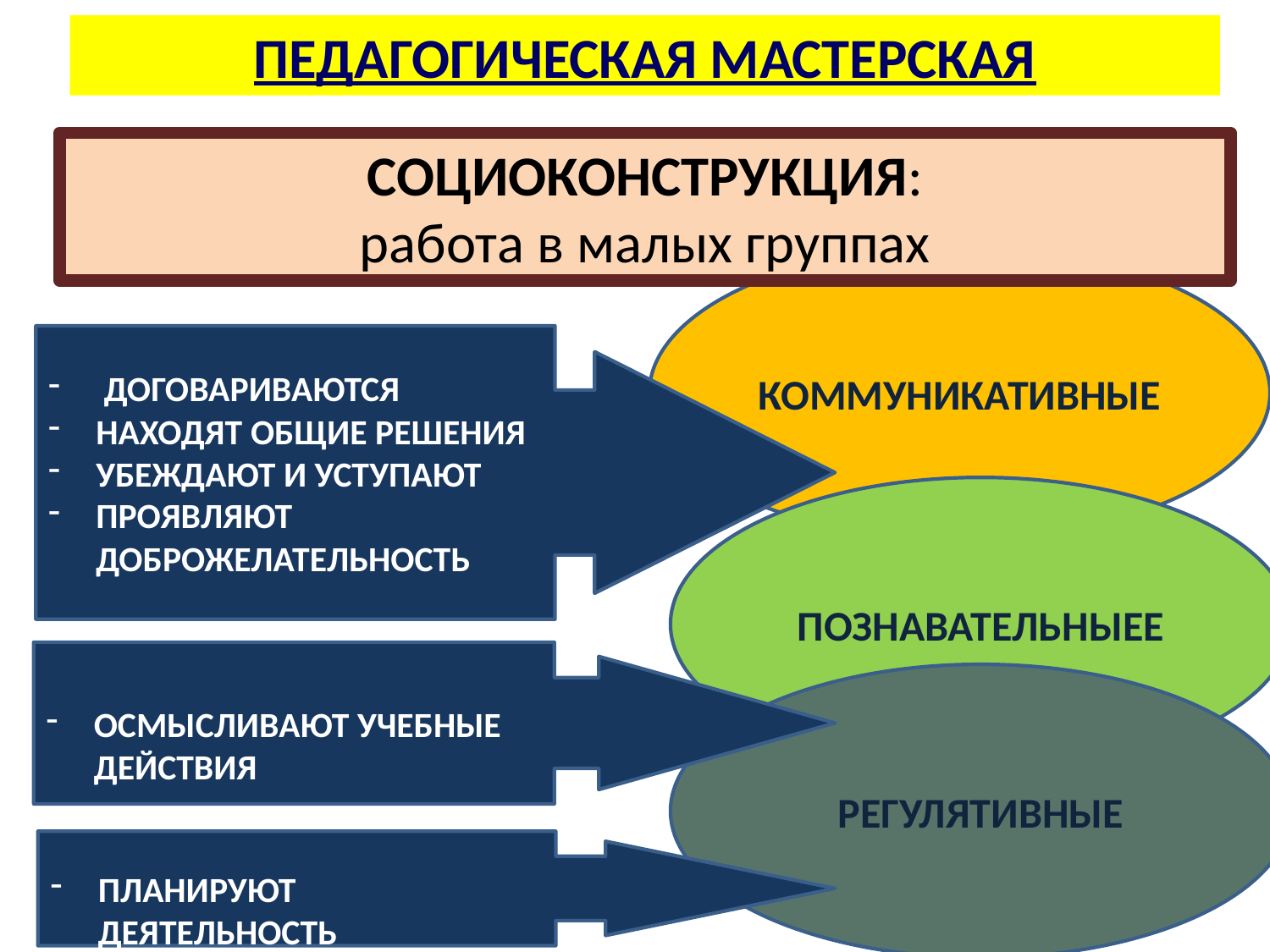

ПЕДАГОГИЧЕСКАЯ МАСТЕРСКАЯ
СОЦИОКОНСТРУКЦИЯ:
работа в малых группах
КОММУНИКАТИВНЫЕ
 ДОГОВАРИВАЮТСЯ
НАХОДЯТ ОБЩИЕ РЕШЕНИЯ
УБЕЖДАЮТ И УСТУПАЮТ
ПРОЯВЛЯЮТ ДОБРОЖЕЛАТЕЛЬНОСТЬ
ПОЗНАВАТЕЛЬНЫЕЕ

ОСМЫСЛИВАЮТ УЧЕБНЫЕ ДЕЙСТВИЯ
РЕГУЛЯТИВНЫЕ

ПЛАНИРУЮТ ДЕЯТЕЛЬНОСТЬ